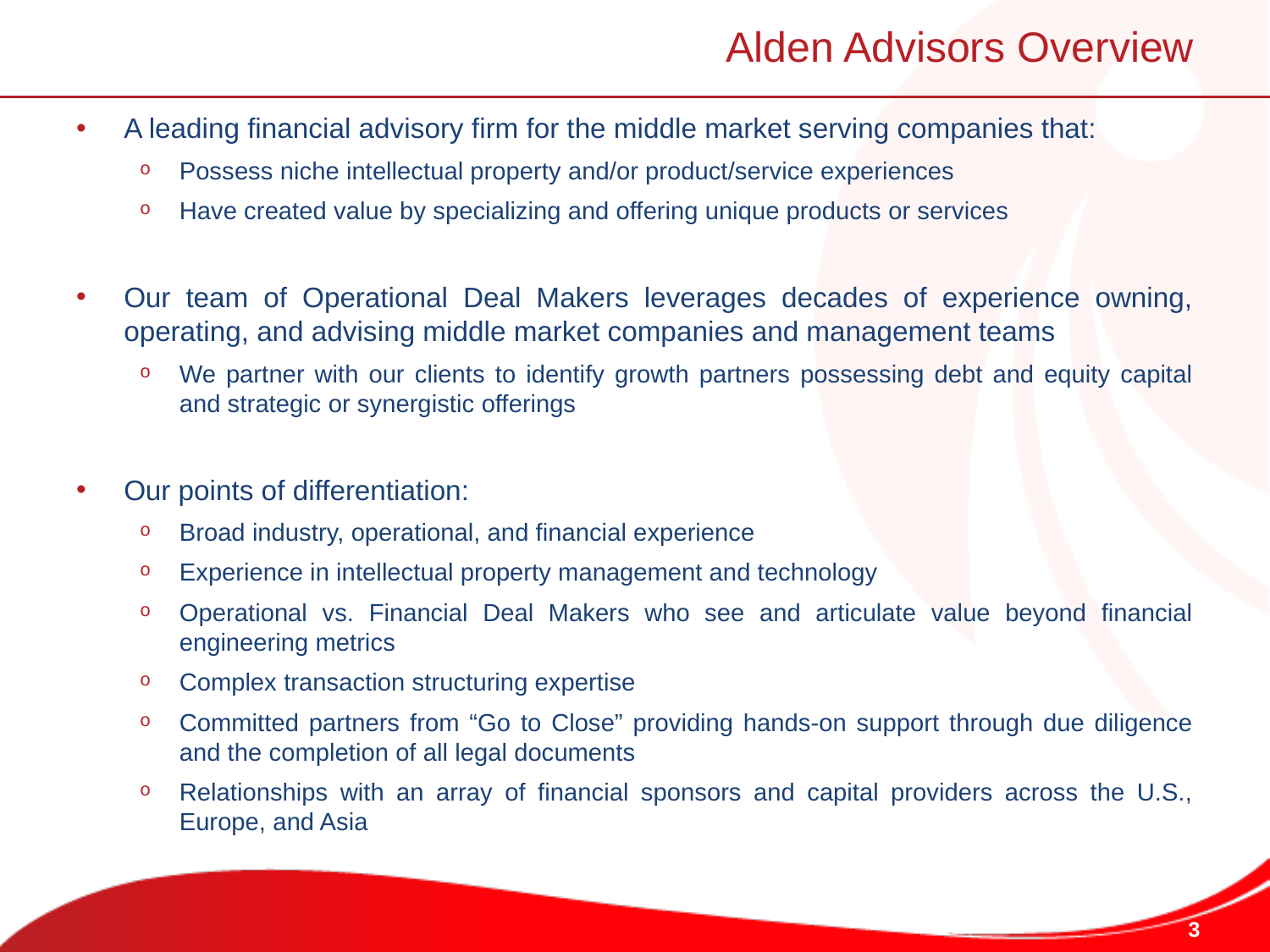

# Alden Advisors Overview
A leading financial advisory firm for the middle market serving companies that:
Possess niche intellectual property and/or product/service experiences
Have created value by specializing and offering unique products or services

Our team of Operational Deal Makers leverages decades of experience owning, operating, and advising middle market companies and management teams
We partner with our clients to identify growth partners possessing debt and equity capital and strategic or synergistic offerings

Our points of differentiation:
Broad industry, operational, and financial experience
Experience in intellectual property management and technology
Operational vs. Financial Deal Makers who see and articulate value beyond financial engineering metrics
Complex transaction structuring expertise
Committed partners from “Go to Close” providing hands-on support through due diligence and the completion of all legal documents
Relationships with an array of financial sponsors and capital providers across the U.S., Europe, and Asia